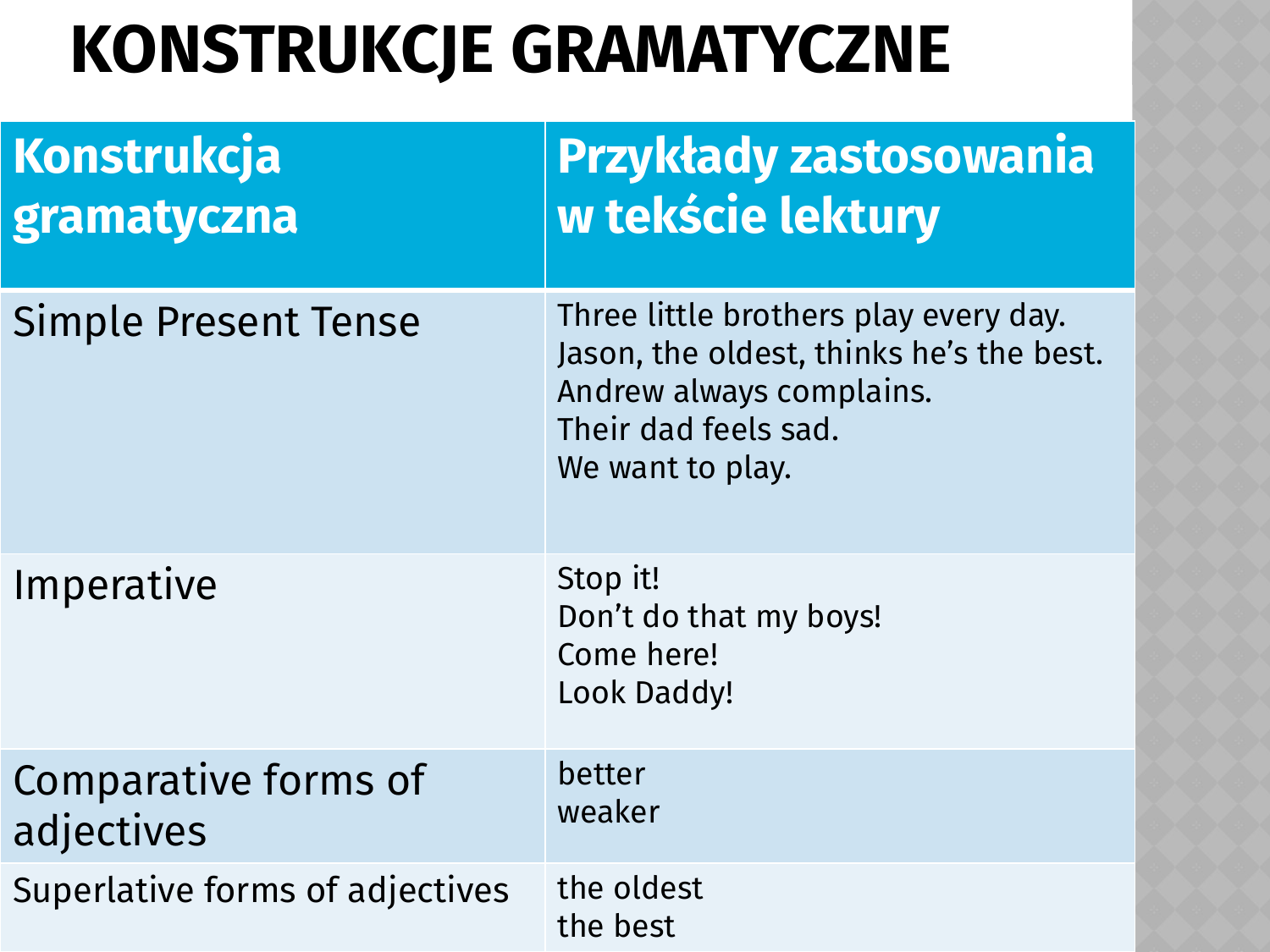

# Konstrukcje gramatyczne
| Konstrukcja gramatyczna | Przykłady zastosowania w tekście lektury |
| --- | --- |
| Simple Present Tense | Three little brothers play every day. Jason, the oldest, thinks he’s the best. Andrew always complains. Their dad feels sad. We want to play. |
| Imperative | Stop it! Don’t do that my boys! Come here! Look Daddy! |
| Comparative forms of adjectives | better weaker |
| Superlative forms of adjectives | the oldest the best |